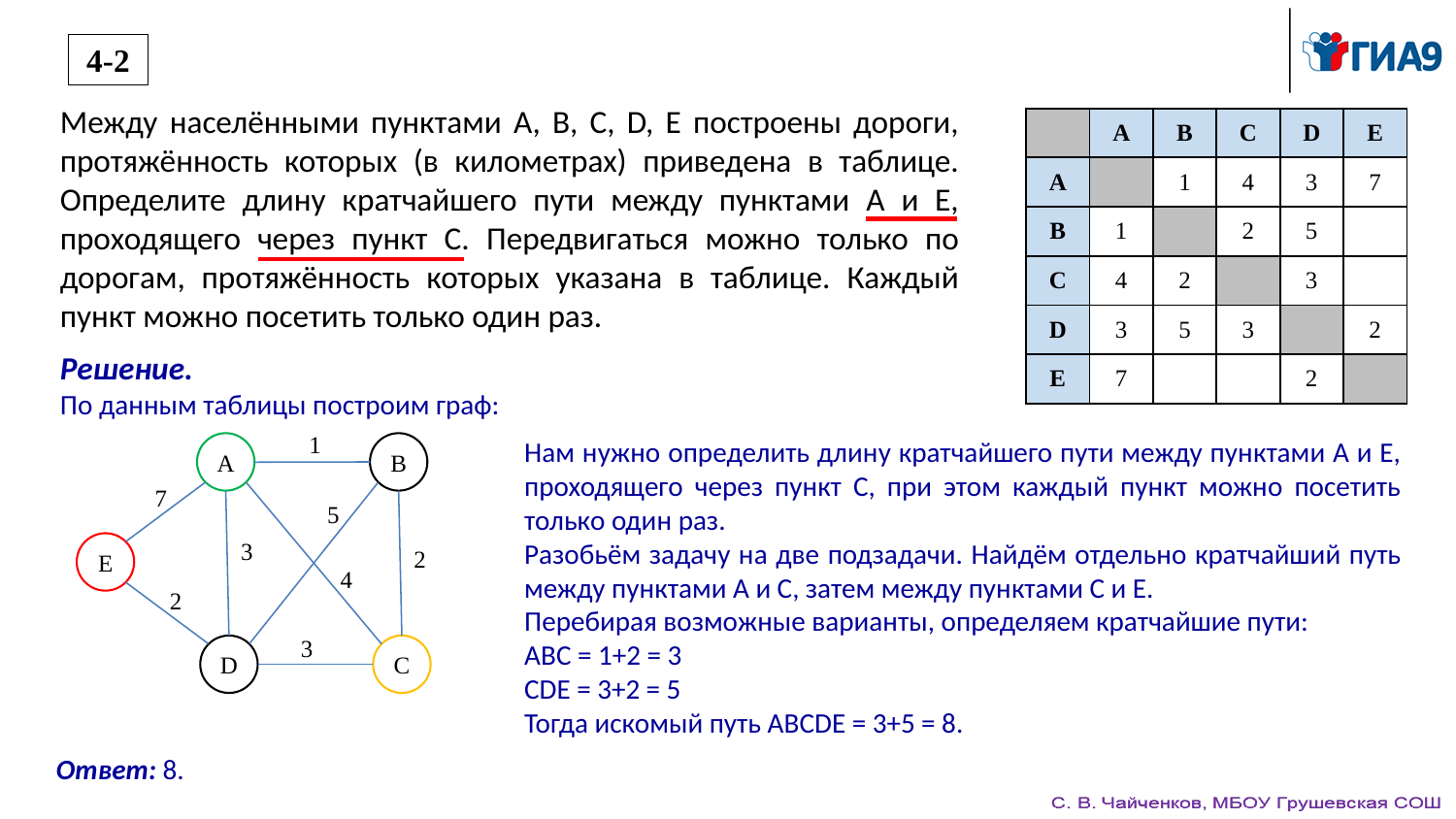

4-2
Между населёнными пунктами А, В, С, D, Е построены дороги, протяжённость которых (в километрах) приведена в таблице. Определите длину кратчайшего пути между пунктами А и Е, проходящего через пункт С. Передвигаться можно только по дорогам, протяжённость которых указана в таблице. Каждый пункт можно посетить только один раз.
|  | А | В | С | D | Е |
| --- | --- | --- | --- | --- | --- |
| А |  | 1 | 4 | 3 | 7 |
| В | 1 |  | 2 | 5 |  |
| С | 4 | 2 |  | 3 |  |
| D | 3 | 5 | 3 |  | 2 |
| Е | 7 |  |  | 2 |  |
Решение.
По данным таблицы построим граф:

1
A
B
7
5
E
3
2
4
2
3
D
C
Нам нужно определить длину кратчайшего пути между пунктами А и Е, проходящего через пункт С, при этом каждый пункт можно посетить только один раз.
Разобьём задачу на две подзадачи. Найдём отдельно кратчайший путь между пунктами A и C, затем между пунктами C и E.
Перебирая возможные варианты, определяем кратчайшие пути:
ABC = 1+2 = 3
CDE = 3+2 = 5
Тогда искомый путь ABCDE = 3+5 = 8.
Ответ: 8.